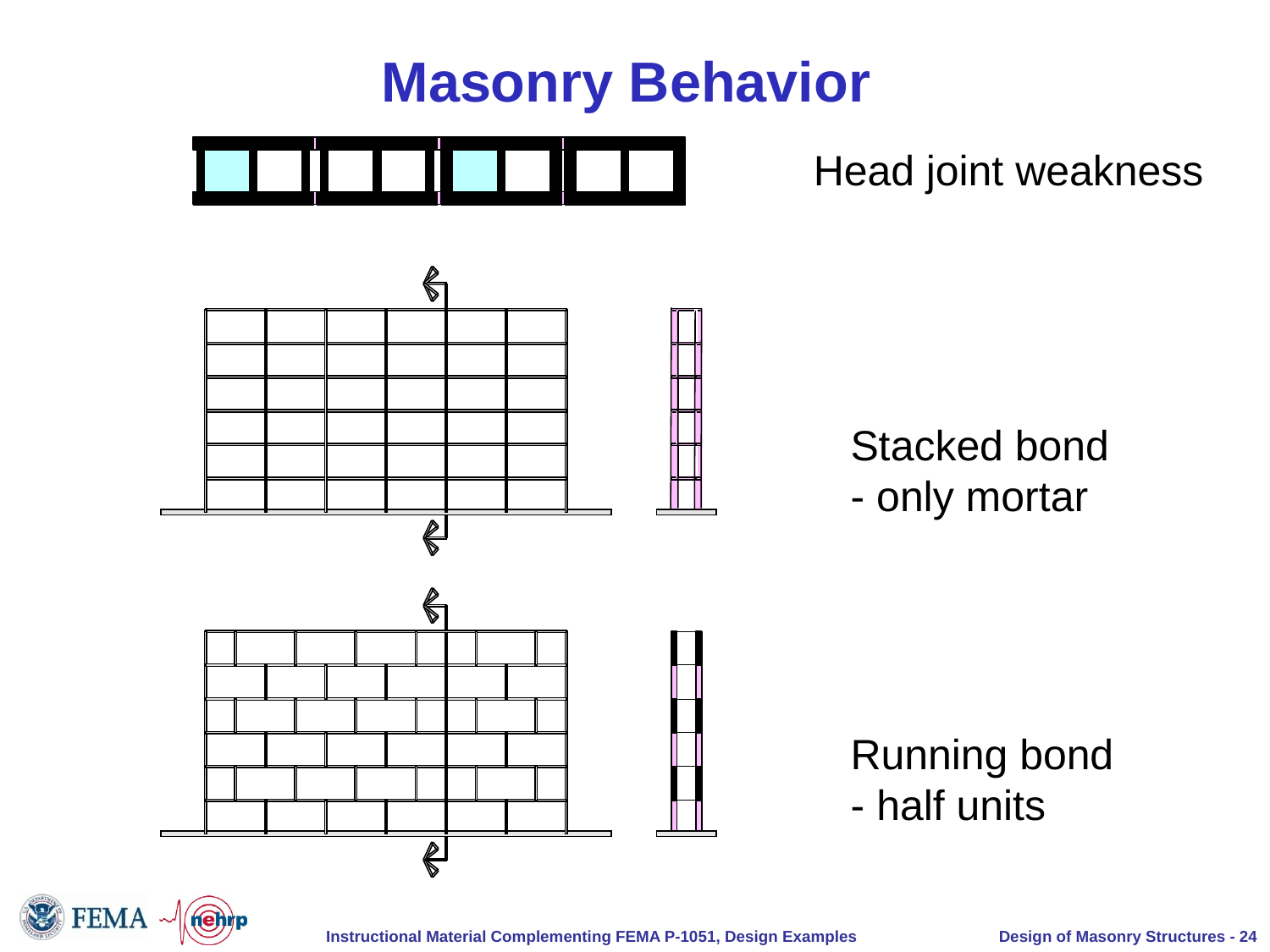

# Masonry Behavior

Head joint weakness
Stacked bond
- only mortar
Running bond
- half units
Design of Masonry Structures - 24
Instructional Material Complementing FEMA P-1051, Design Examples